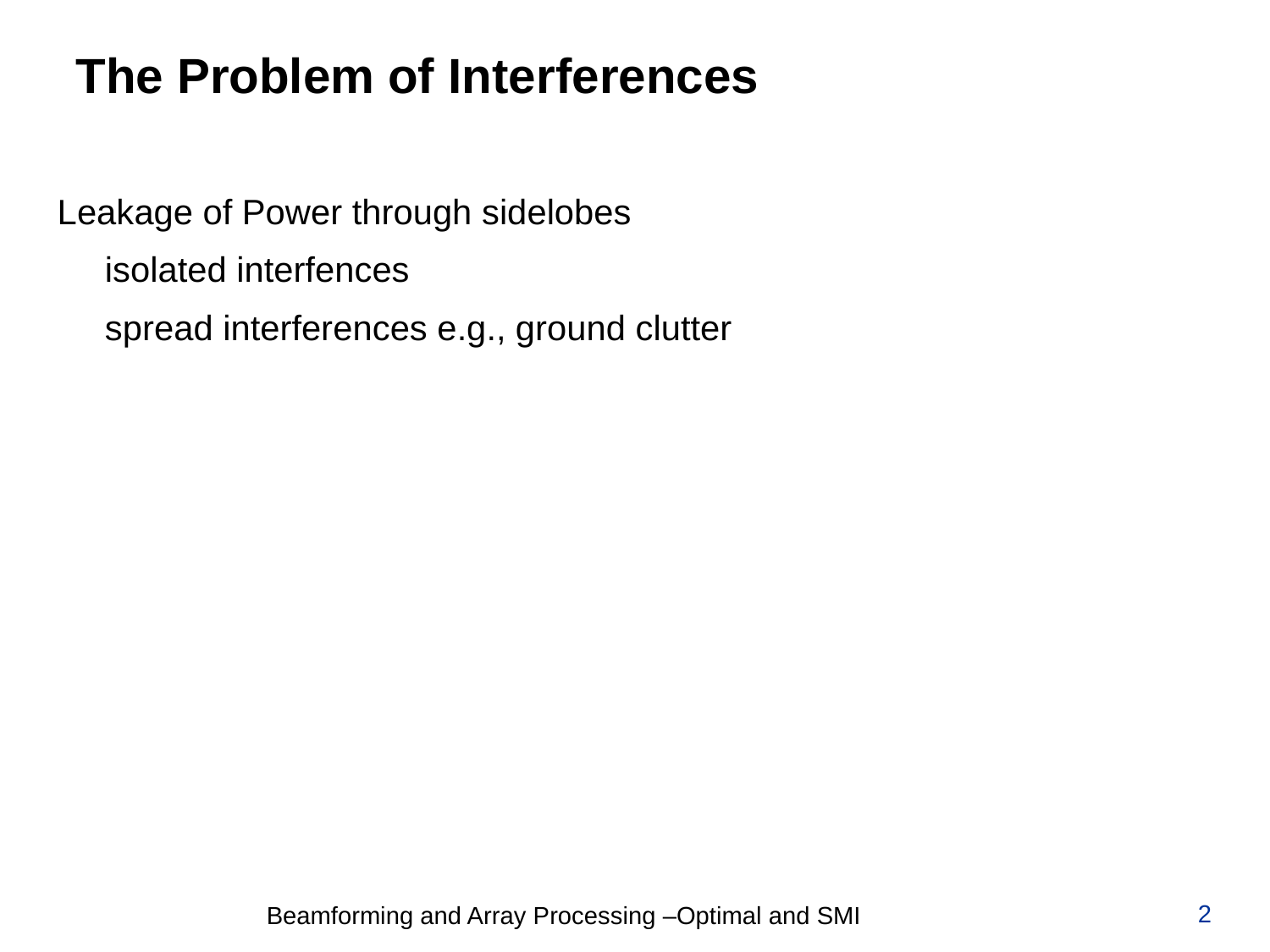

# The Problem of Interferences
Leakage of Power through sidelobes
	isolated interfences
	spread interferences e.g., ground clutter

2